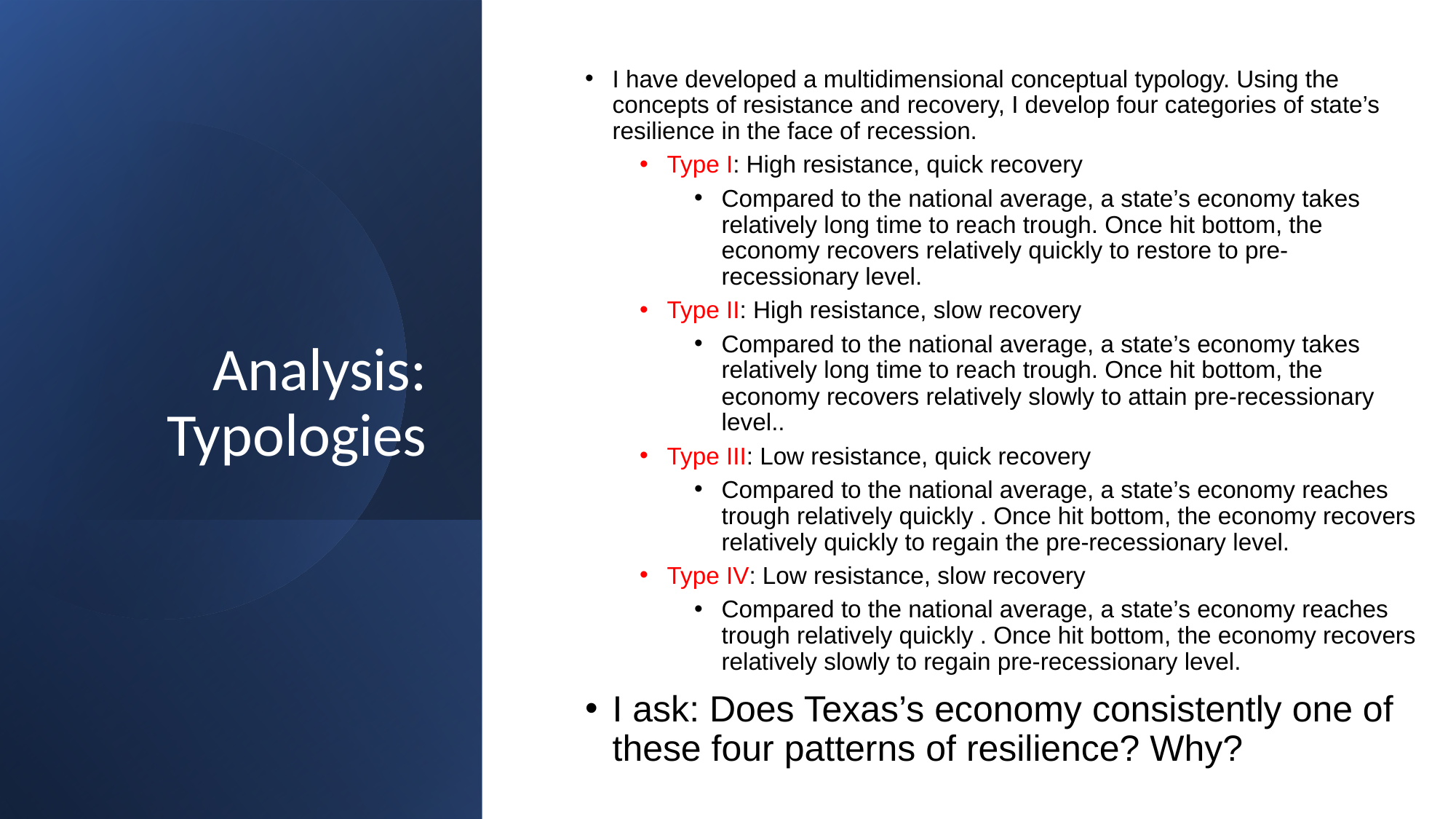

I have developed a multidimensional conceptual typology. Using the concepts of resistance and recovery, I develop four categories of state’s resilience in the face of recession.
Type I: High resistance, quick recovery
Compared to the national average, a state’s economy takes relatively long time to reach trough. Once hit bottom, the economy recovers relatively quickly to restore to pre-recessionary level.
Type II: High resistance, slow recovery
Compared to the national average, a state’s economy takes relatively long time to reach trough. Once hit bottom, the economy recovers relatively slowly to attain pre-recessionary level..
Type III: Low resistance, quick recovery
Compared to the national average, a state’s economy reaches trough relatively quickly . Once hit bottom, the economy recovers relatively quickly to regain the pre-recessionary level.
Type IV: Low resistance, slow recovery
Compared to the national average, a state’s economy reaches trough relatively quickly . Once hit bottom, the economy recovers relatively slowly to regain pre-recessionary level.
I ask: Does Texas’s economy consistently one of these four patterns of resilience? Why?

# Analysis: Typologies